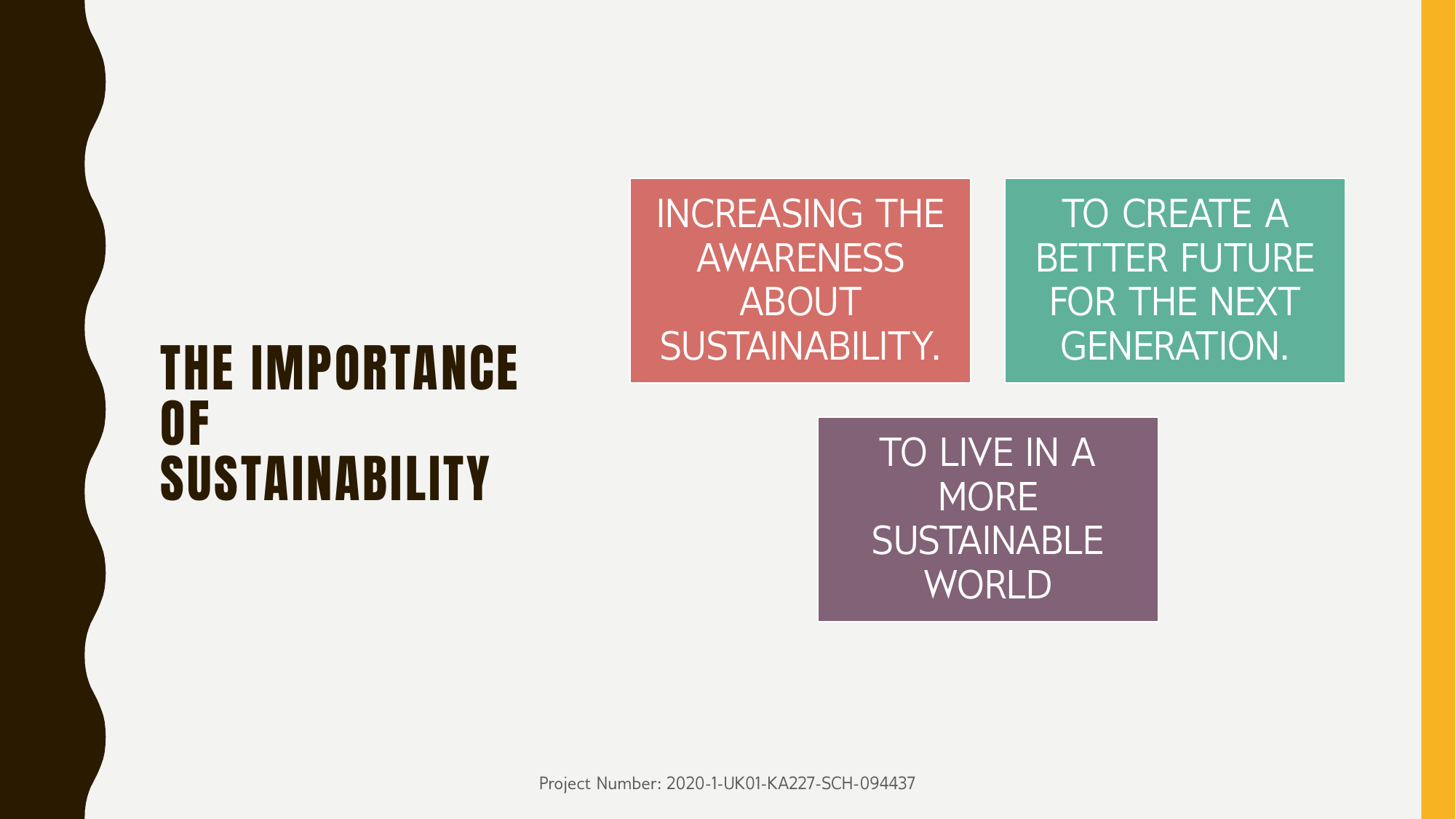

Increasing the awareness about SUSTAINABILITY.
To create a better future for the next generation.
TO LIVE IN A MORE sustainable WORLD
# the importance of SUSTAINABILITY
Project Number: 2020-1-UK01-KA227-SCH-094437